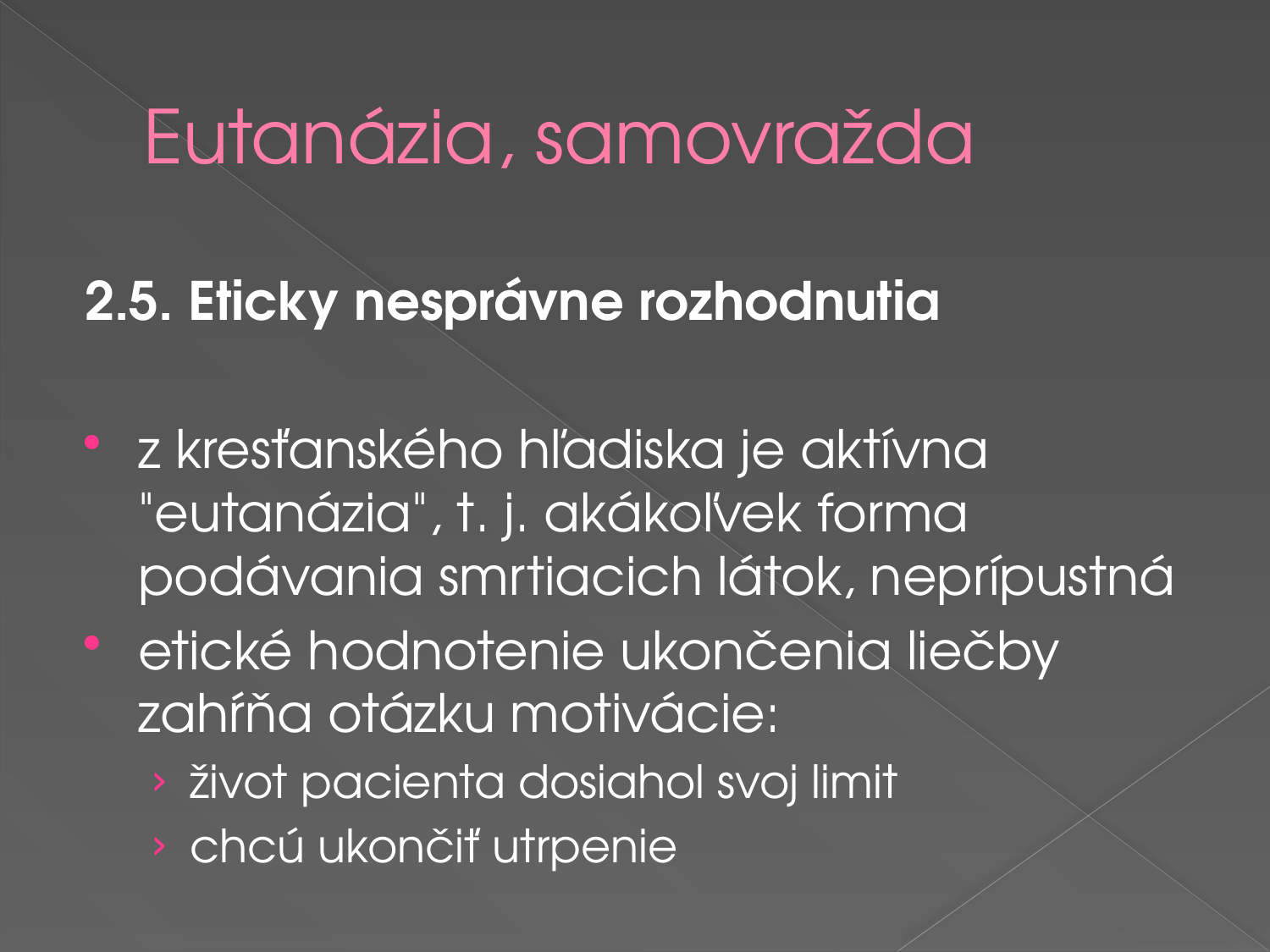

# Eutanázia, samovražda
2.5. Eticky nesprávne rozhodnutia

z kresťanského hľadiska je aktívna "eutanázia", t. j. akákoľvek forma podávania smrtiacich látok, neprípustná
etické hodnotenie ukončenia liečby zahŕňa otázku motivácie:
život pacienta dosiahol svoj limit
chcú ukončiť utrpenie